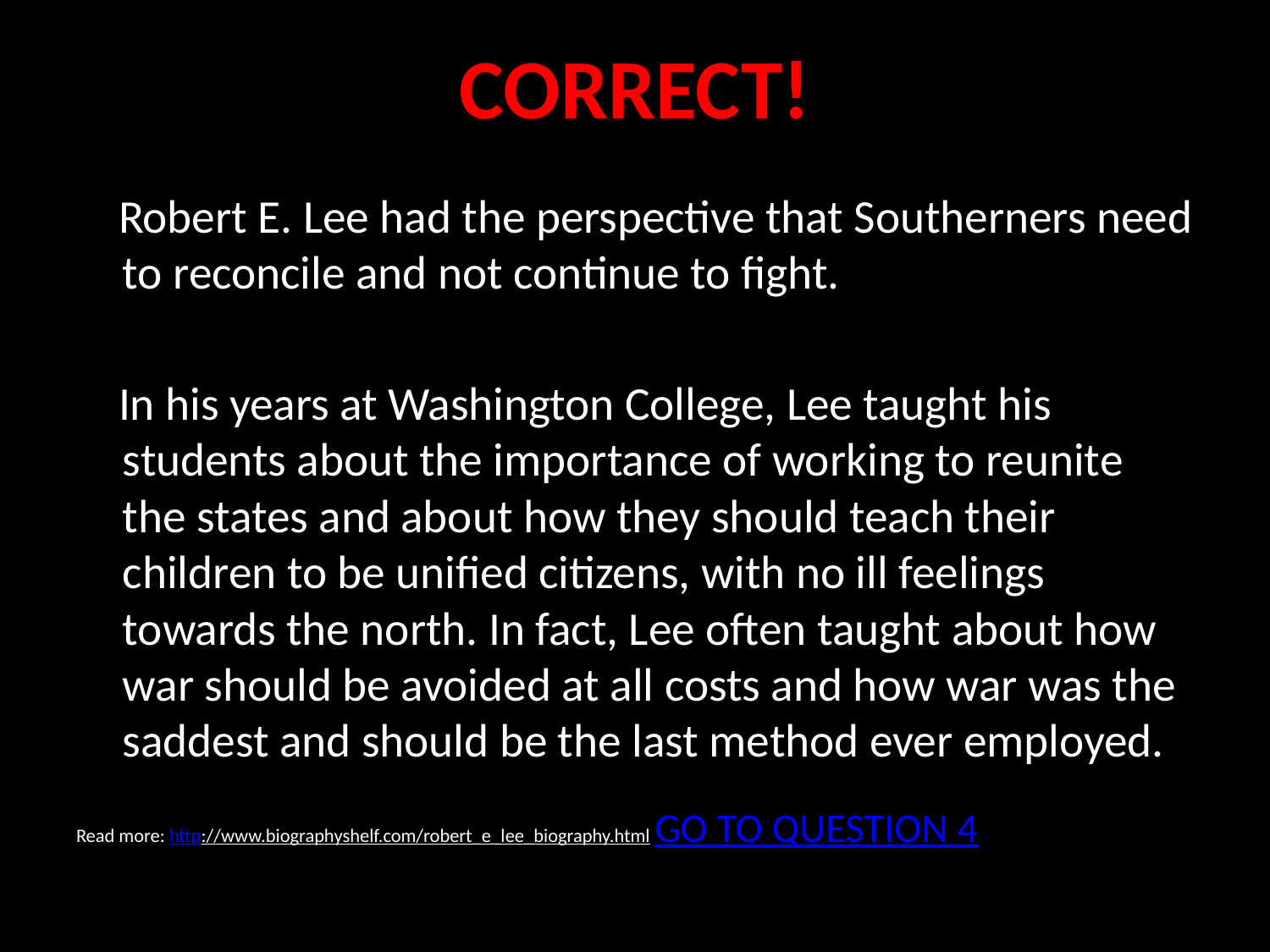

# CORRECT!
    Robert E. Lee had the perspective that Southerners need to reconcile and not continue to fight.

    In his years at Washington College, Lee taught his students about the importance of working to reunite the states and about how they should teach their children to be unified citizens, with no ill feelings towards the north. In fact, Lee often taught about how war should be avoided at all costs and how war was the saddest and should be the last method ever employed.

Read more: http://www.biographyshelf.com/robert_e_lee_biography.html GO TO QUESTION 4